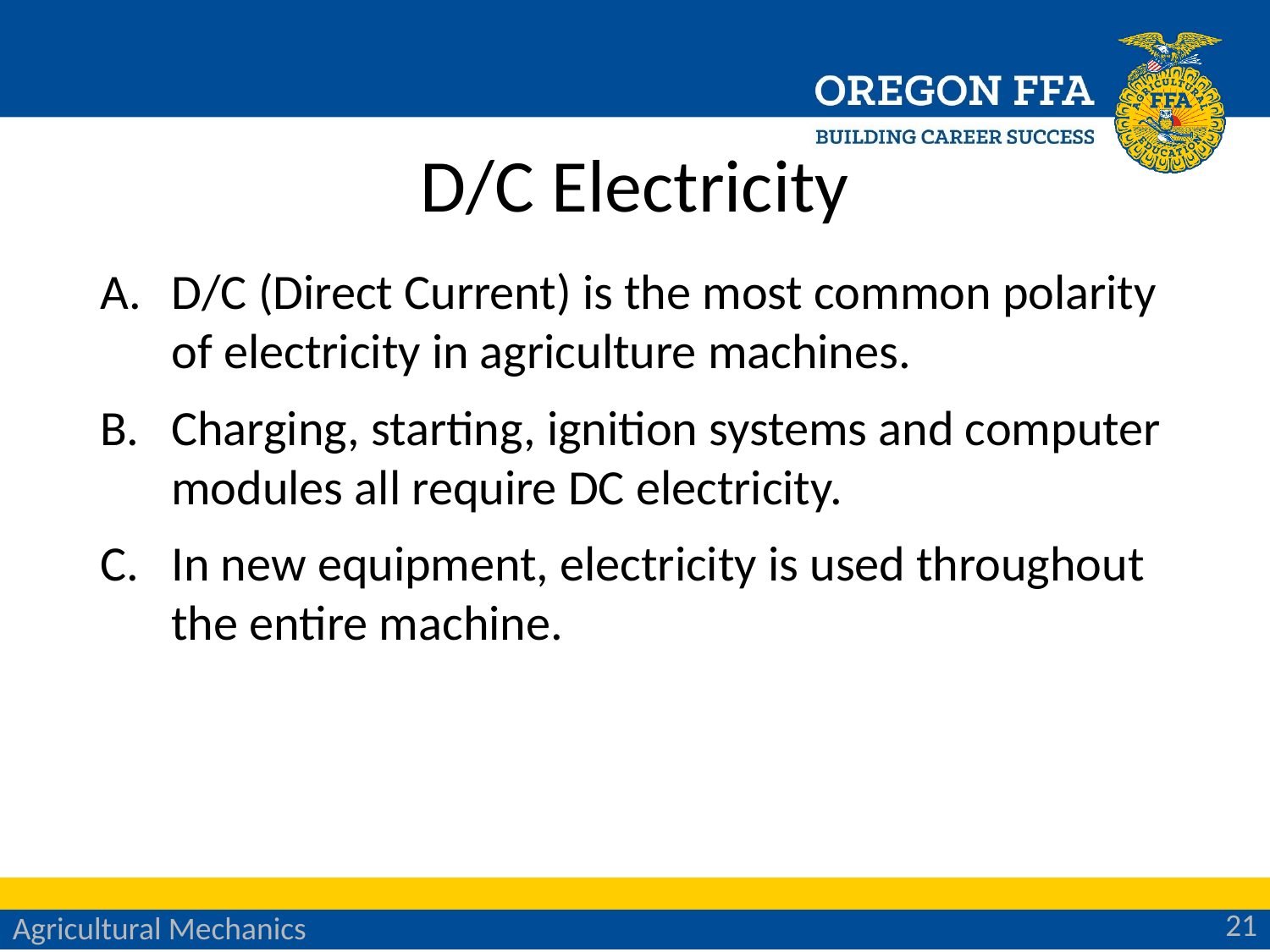

# D/C Electricity
D/C (Direct Current) is the most common polarity of electricity in agriculture machines.
Charging, starting, ignition systems and computer modules all require DC electricity.
In new equipment, electricity is used throughout the entire machine.

21
Agricultural Mechanics